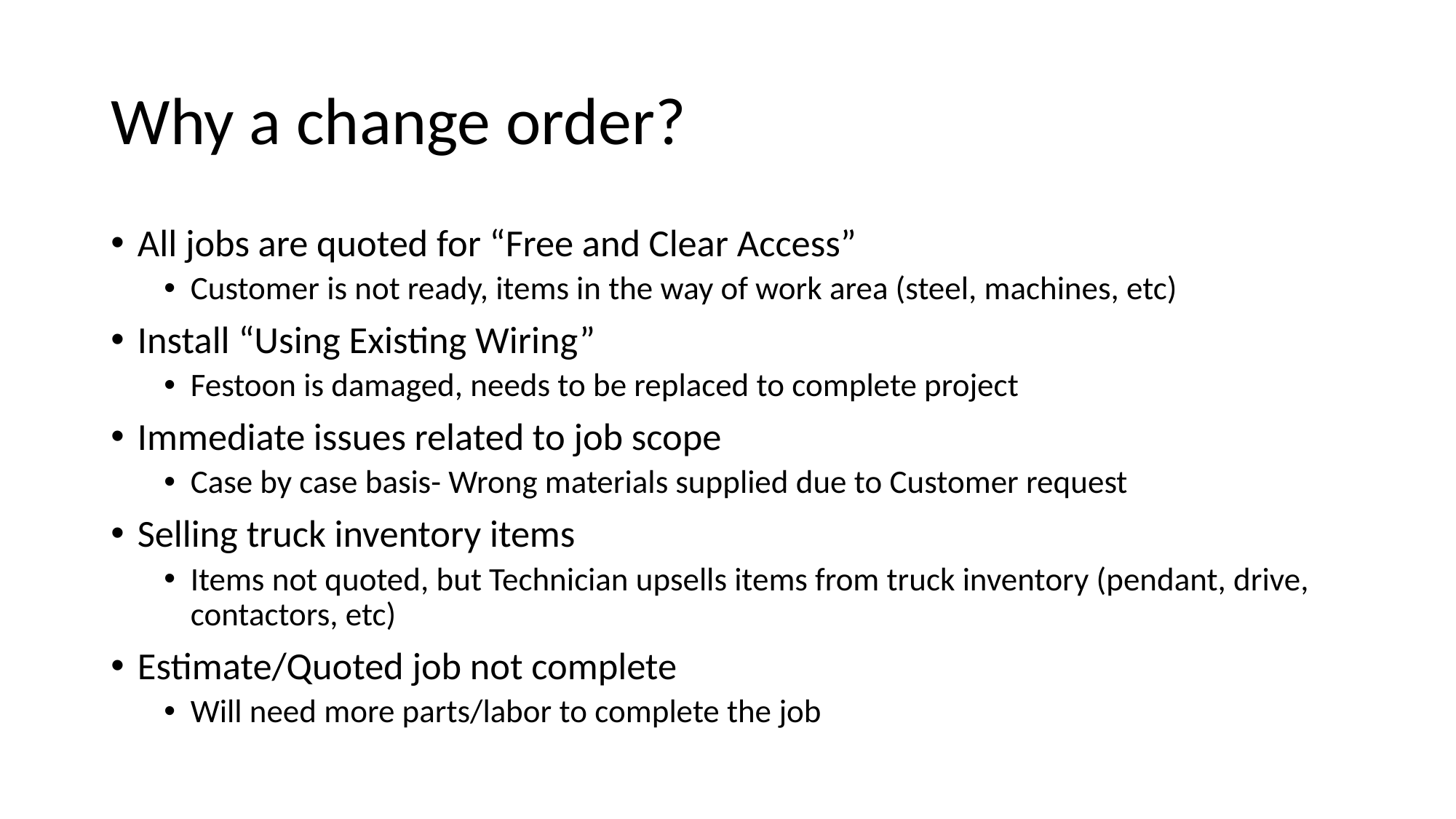

# Why a change order?
All jobs are quoted for “Free and Clear Access”
Customer is not ready, items in the way of work area (steel, machines, etc)
Install “Using Existing Wiring”
Festoon is damaged, needs to be replaced to complete project
Immediate issues related to job scope
Case by case basis- Wrong materials supplied due to Customer request
Selling truck inventory items
Items not quoted, but Technician upsells items from truck inventory (pendant, drive, contactors, etc)
Estimate/Quoted job not complete
Will need more parts/labor to complete the job